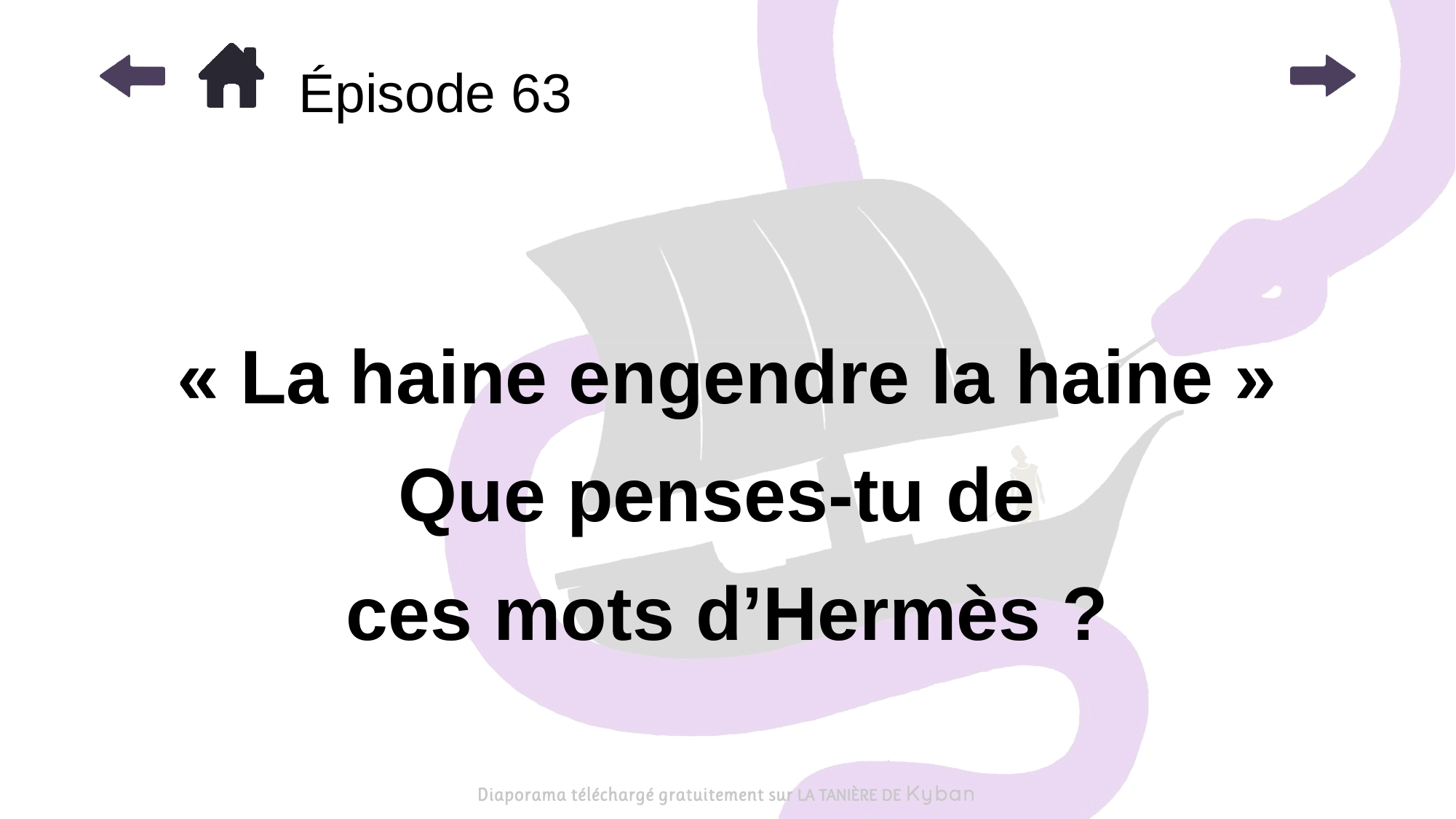

# Épisode 63
« La haine engendre la haine » Que penses-tu de
ces mots d’Hermès ?